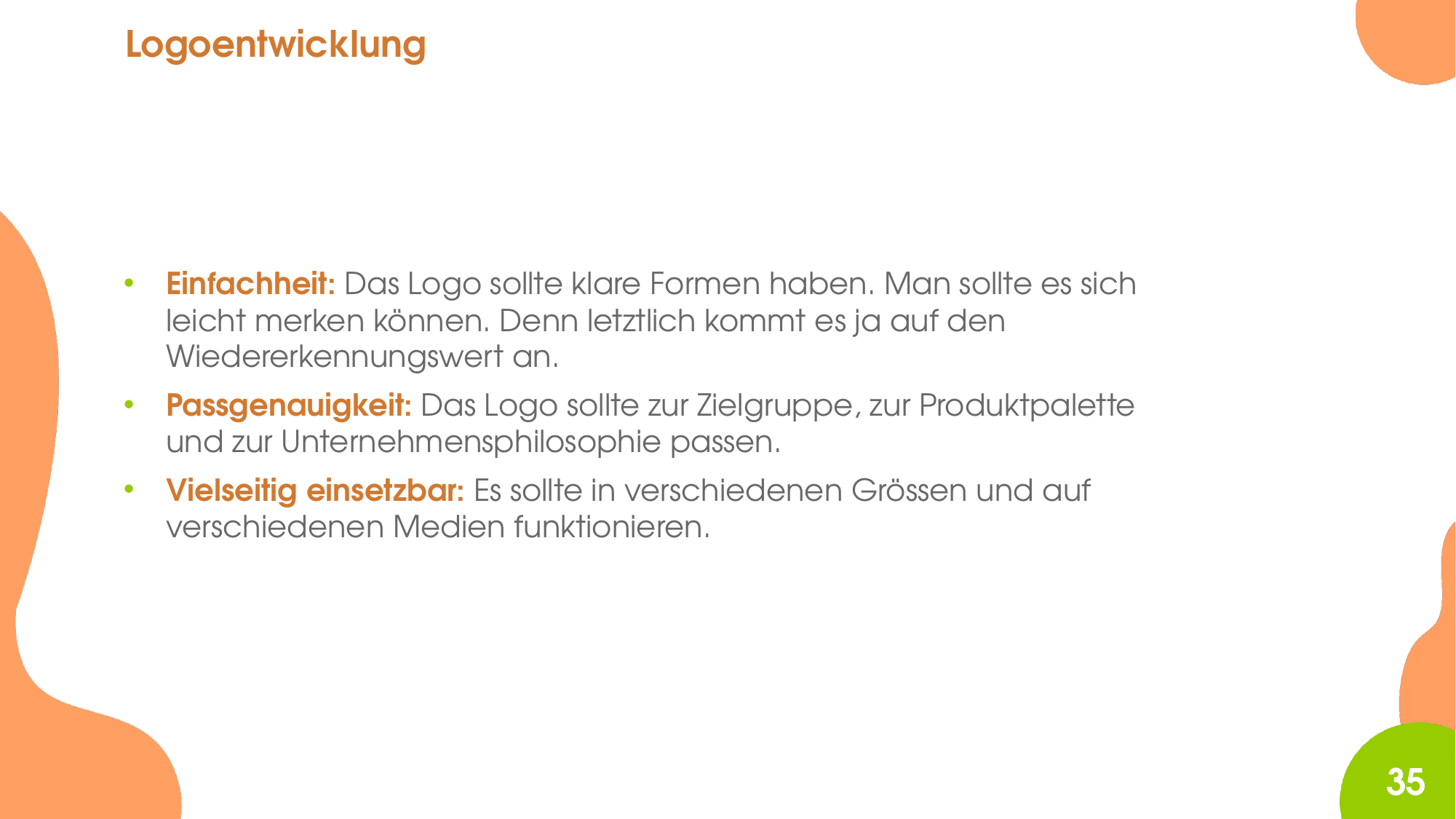

Logoentwicklung
Einfachheit: Das Logo sollte klare Formen haben. Man sollte es sich leicht merken können. Denn letztlich kommt es ja auf den Wiedererkennungswert an.
Passgenauigkeit: Das Logo sollte zur Zielgruppe, zur Produktpalette und zur Unternehmensphilosophie passen.
Vielseitig einsetzbar: Es sollte in verschiedenen Grössen und auf verschiedenen Medien funktionieren.
35